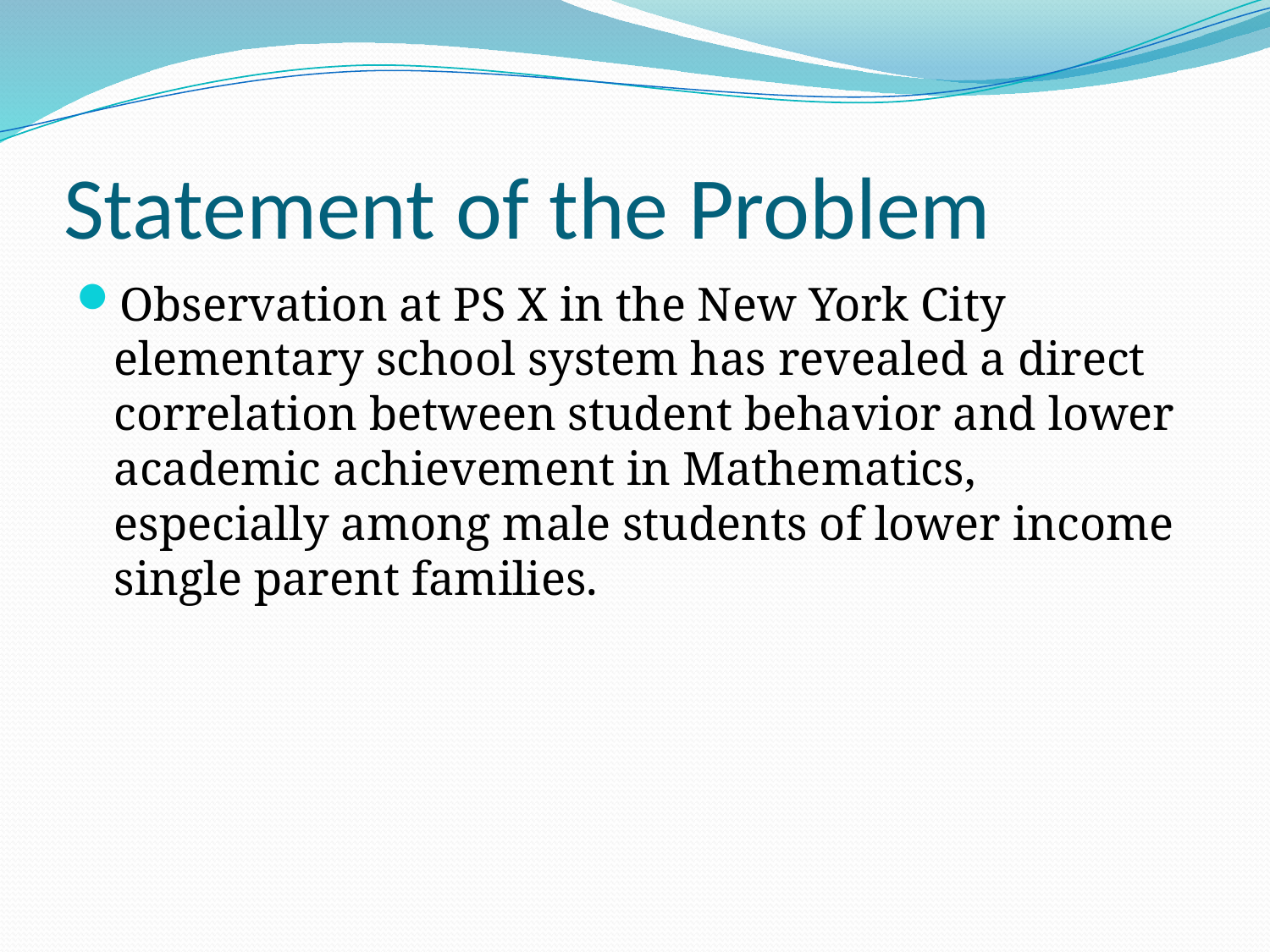

# Statement of the Problem
Observation at PS X in the New York City elementary school system has revealed a direct correlation between student behavior and lower academic achievement in Mathematics, especially among male students of lower income single parent families.